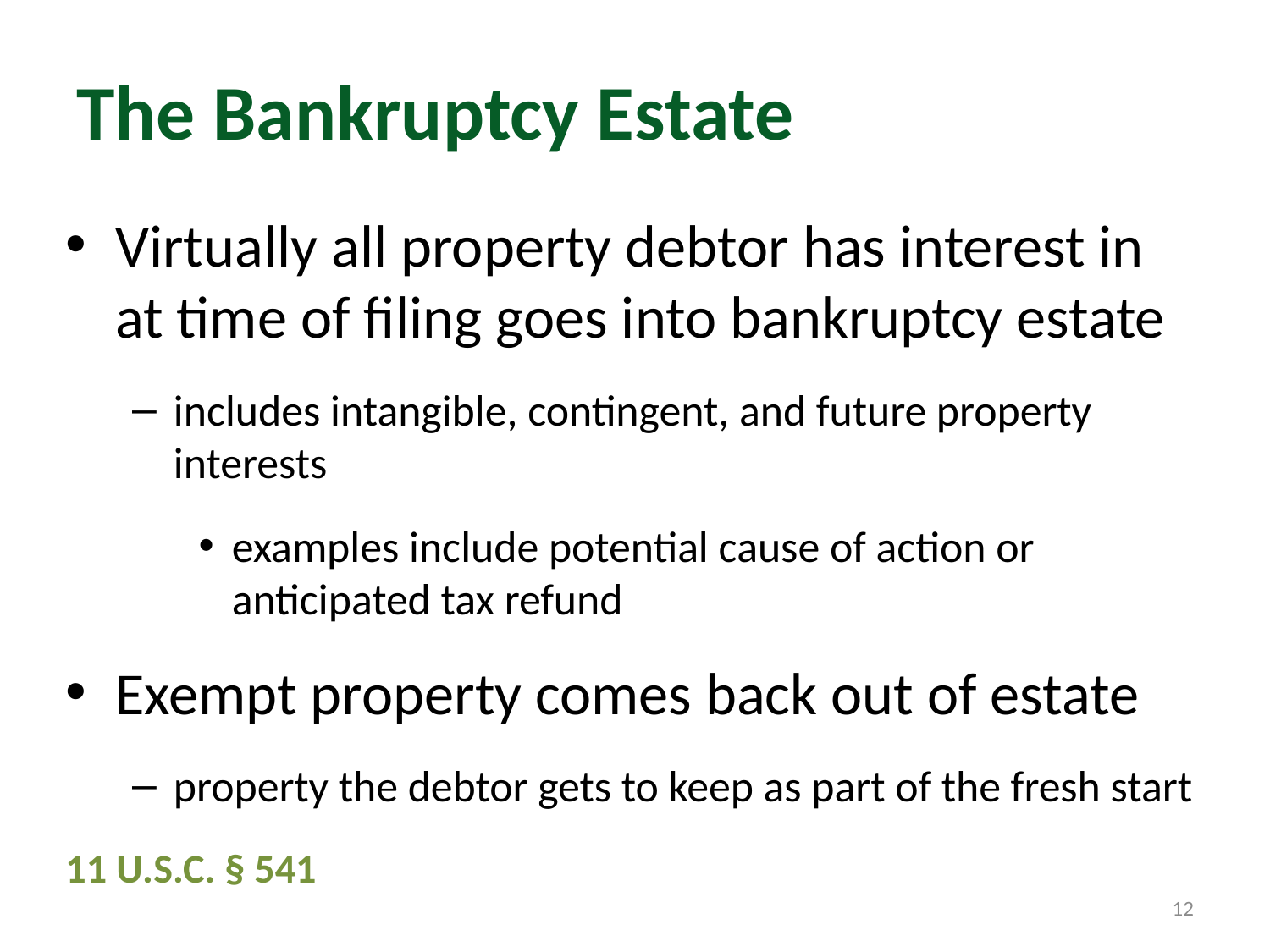

# The Bankruptcy Estate
Virtually all property debtor has interest in at time of filing goes into bankruptcy estate
includes intangible, contingent, and future property interests
examples include potential cause of action or anticipated tax refund
Exempt property comes back out of estate
property the debtor gets to keep as part of the fresh start
11 U.S.C. § 541
12